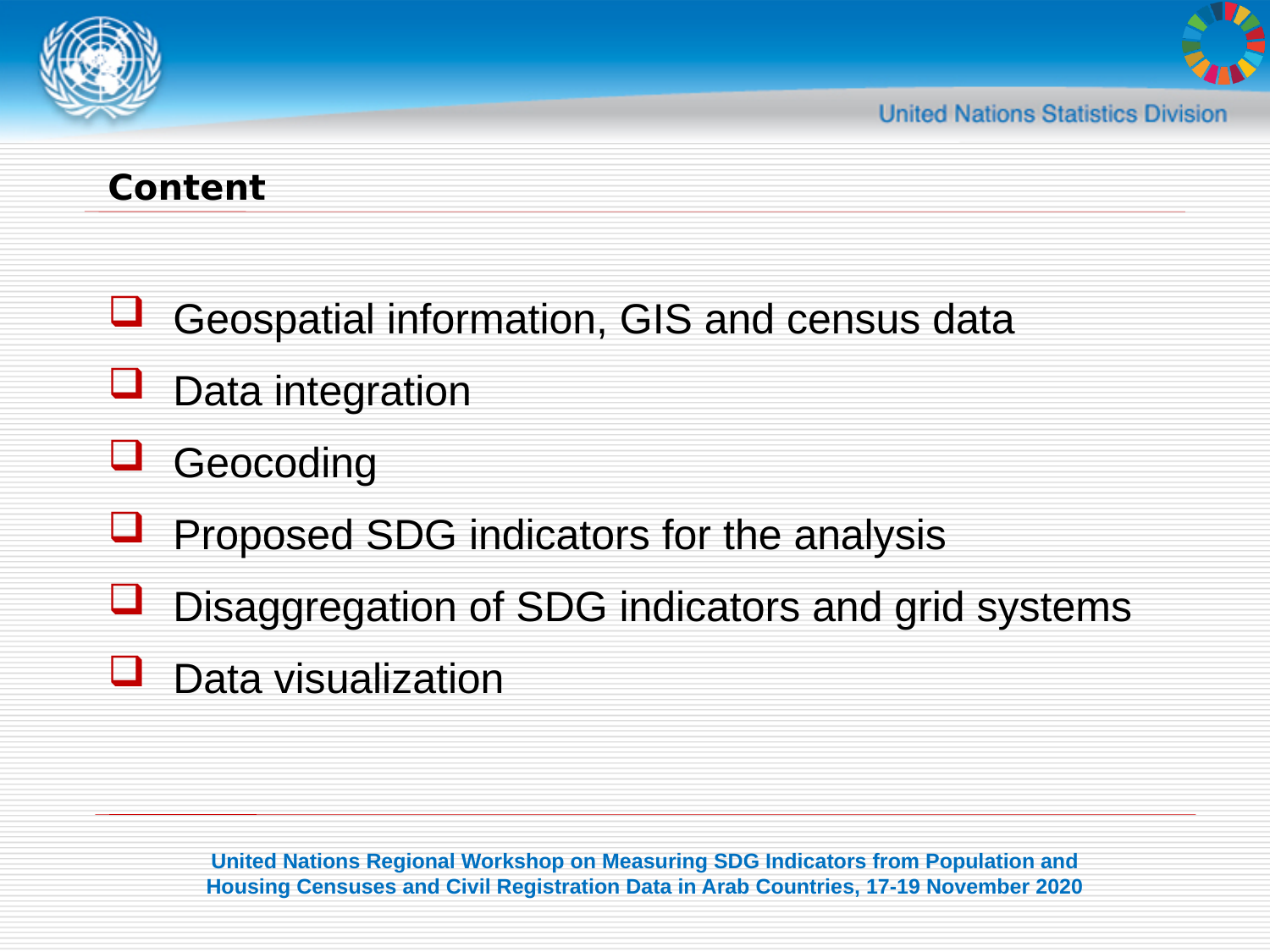

# Content

Geospatial information, GIS and census data
Data integration
Geocoding
Proposed SDG indicators for the analysis
Disaggregation of SDG indicators and grid systems
Data visualization